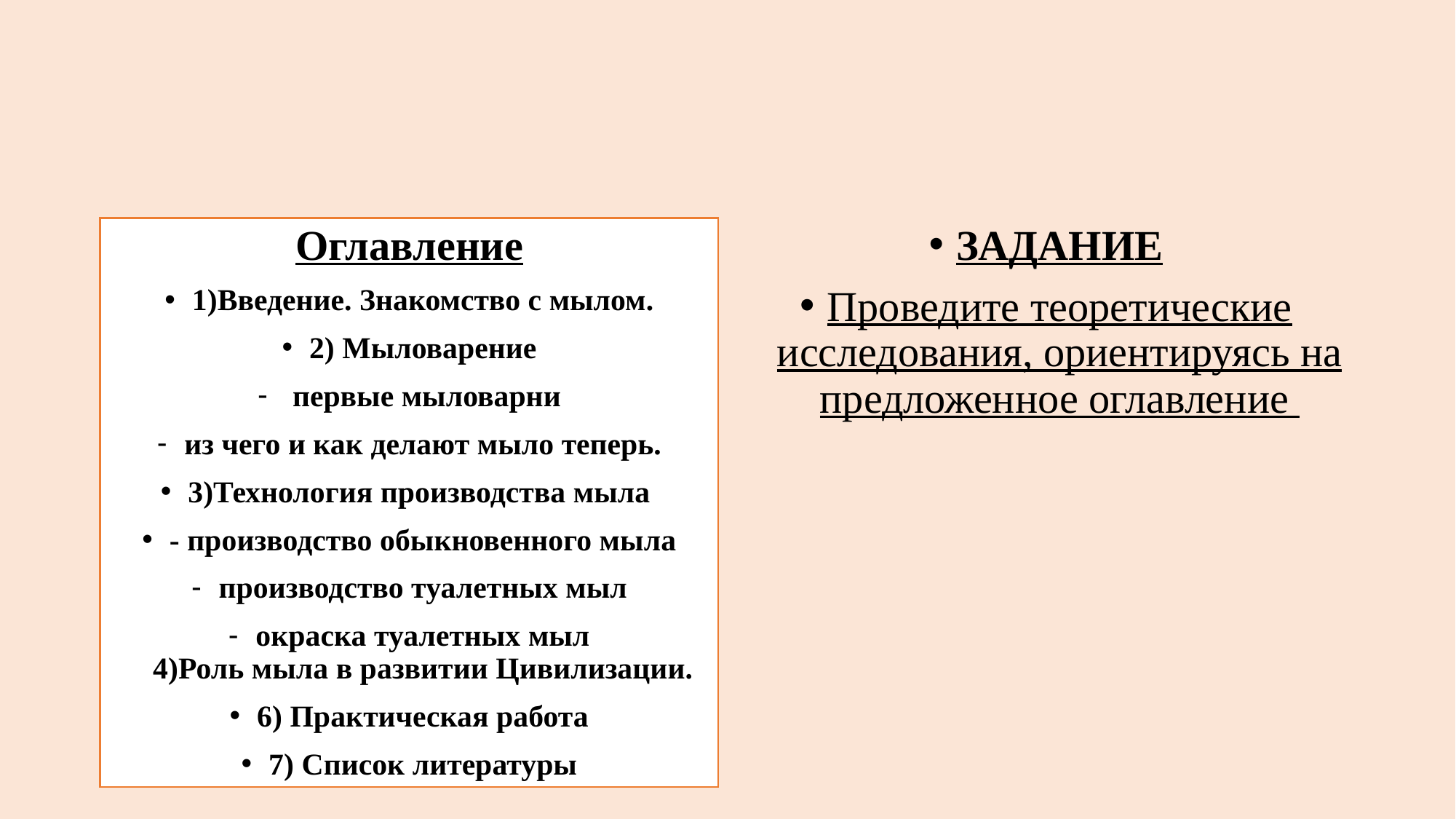

#
Оглавление
1)Введение. Знакомство с мылом.
2) Мыловарение
 первые мыловарни
из чего и как делают мыло теперь.
3)Технология производства мыла
- производство обыкновенного мыла
производство туалетных мыл
окраска туалетных мыл
4)Роль мыла в развитии Цивилизации.
6) Практическая работа
7) Список литературы
ЗАДАНИЕ
Проведите теоретические исследования, ориентируясь на предложенное оглавление